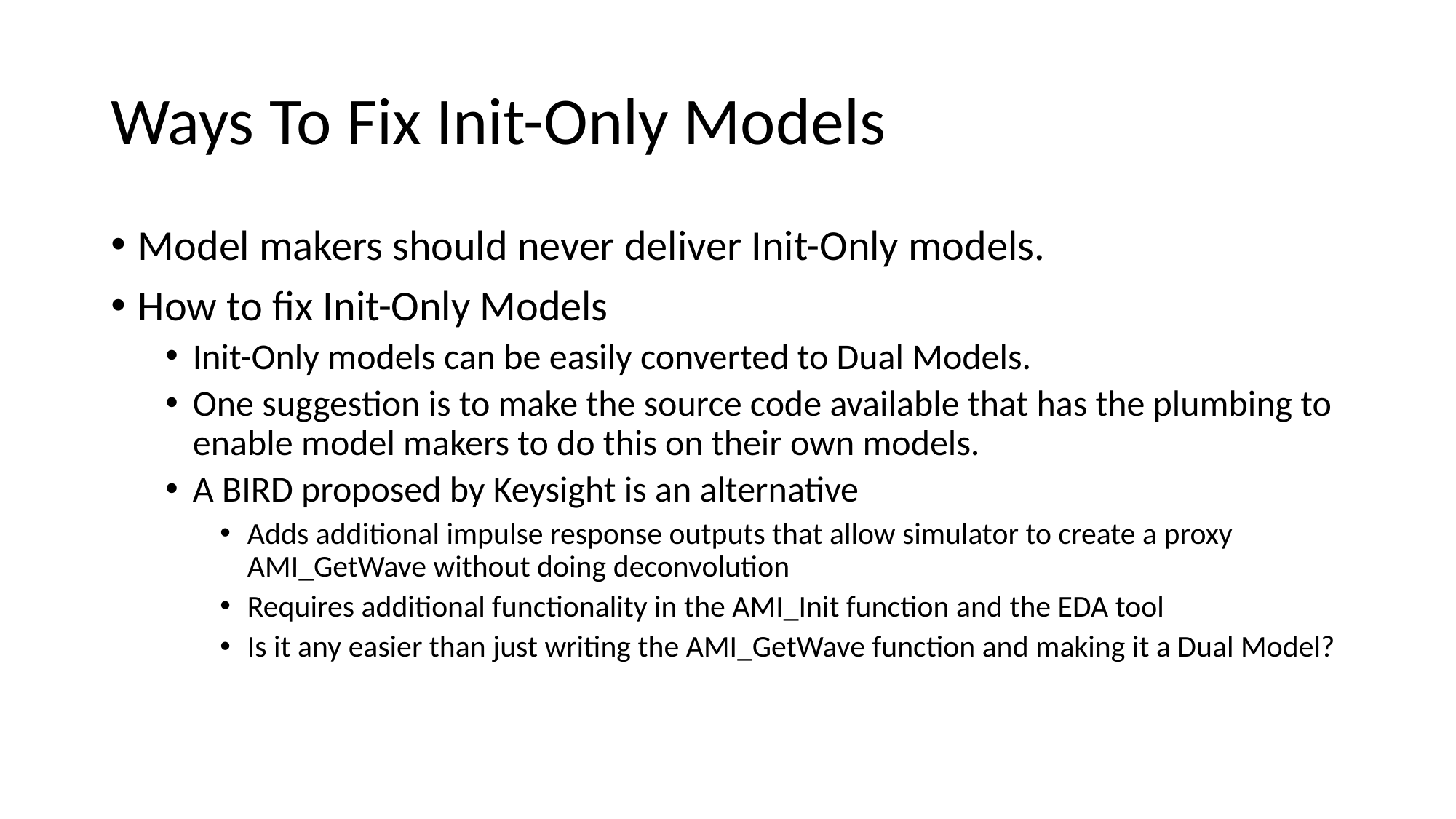

# Ways To Fix Init-Only Models
Model makers should never deliver Init-Only models.
How to fix Init-Only Models
Init-Only models can be easily converted to Dual Models.
One suggestion is to make the source code available that has the plumbing to enable model makers to do this on their own models.
A BIRD proposed by Keysight is an alternative
Adds additional impulse response outputs that allow simulator to create a proxy AMI_GetWave without doing deconvolution
Requires additional functionality in the AMI_Init function and the EDA tool
Is it any easier than just writing the AMI_GetWave function and making it a Dual Model?